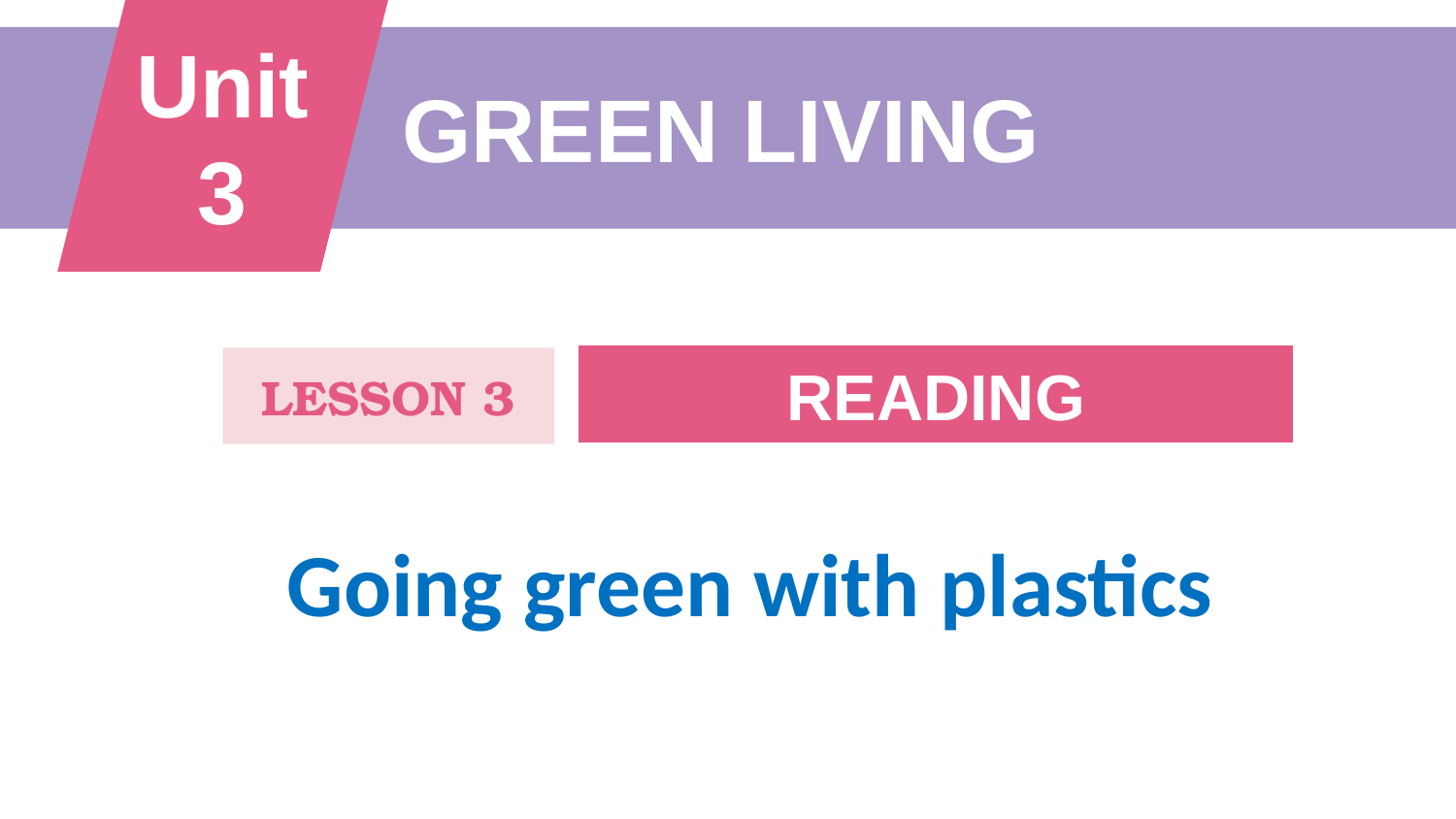

Unit 3

GREEN LIVING
READING
LESSON 3
Going green with plastics